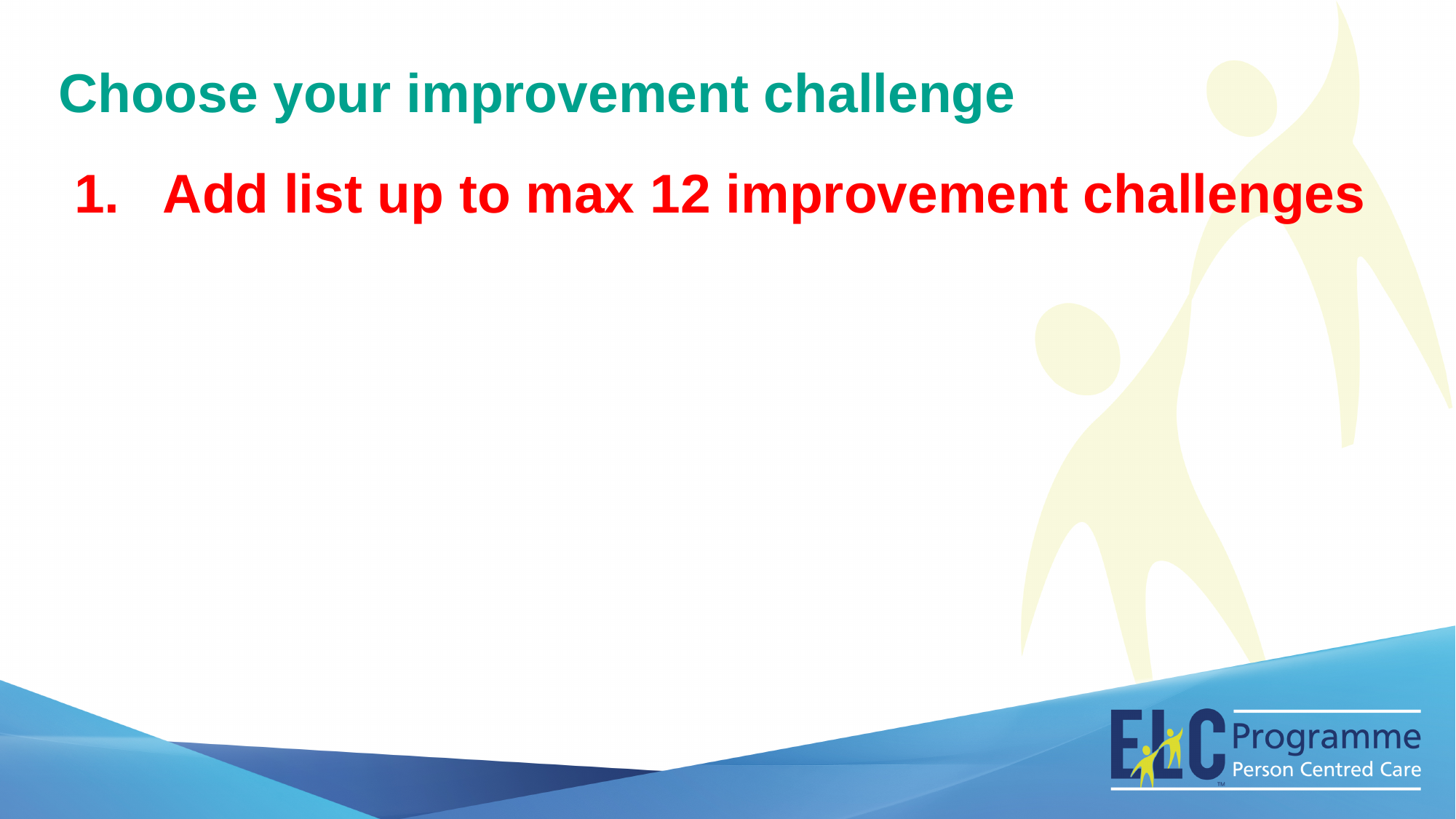

Choose your improvement challenge
Add list up to max 12 improvement challenges